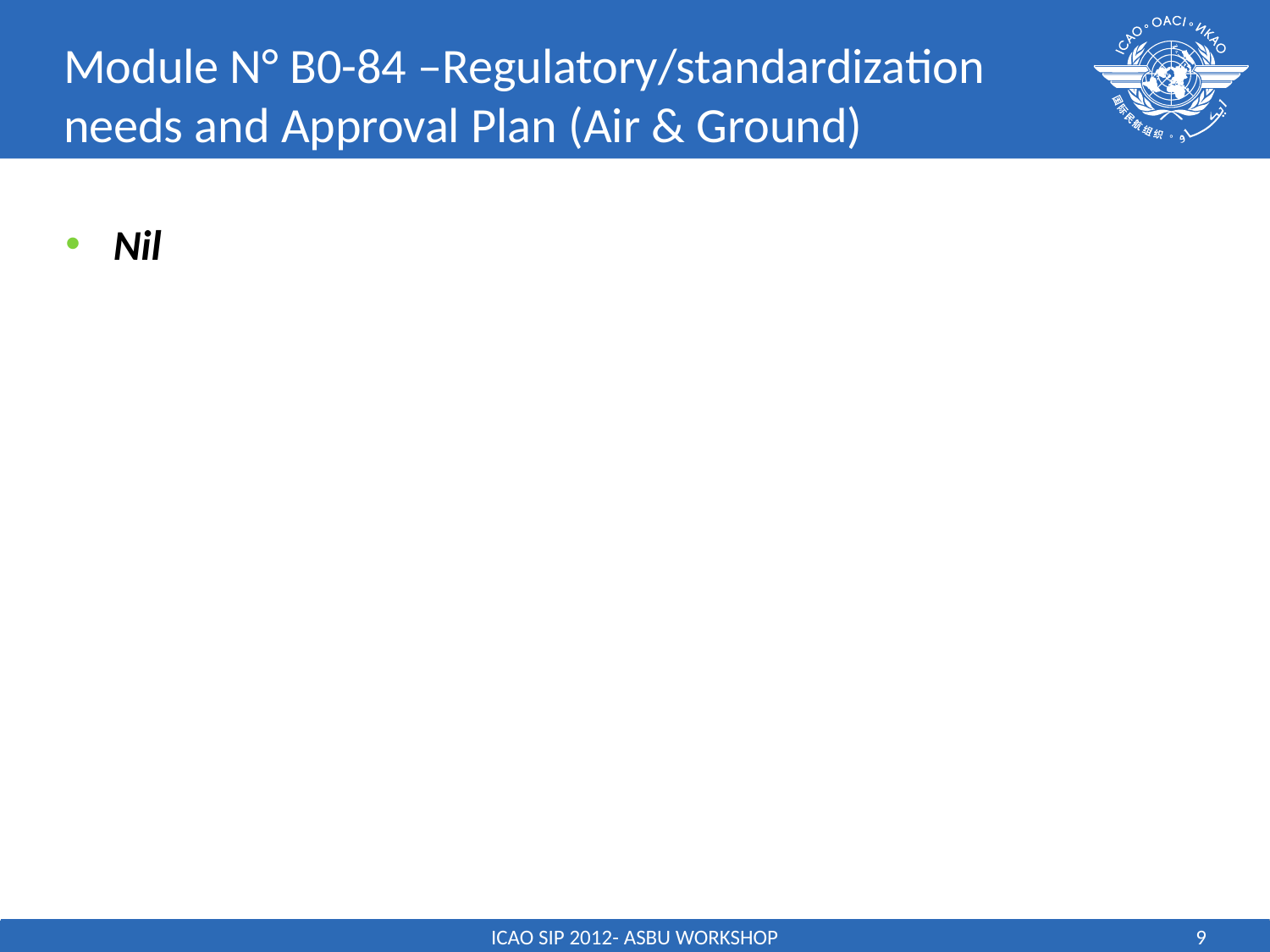

# Module N° B0-84 –Regulatory/standardization needs and Approval Plan (Air & Ground)
Nil
ICAO SIP 2012- ASBU WORKSHOP
9